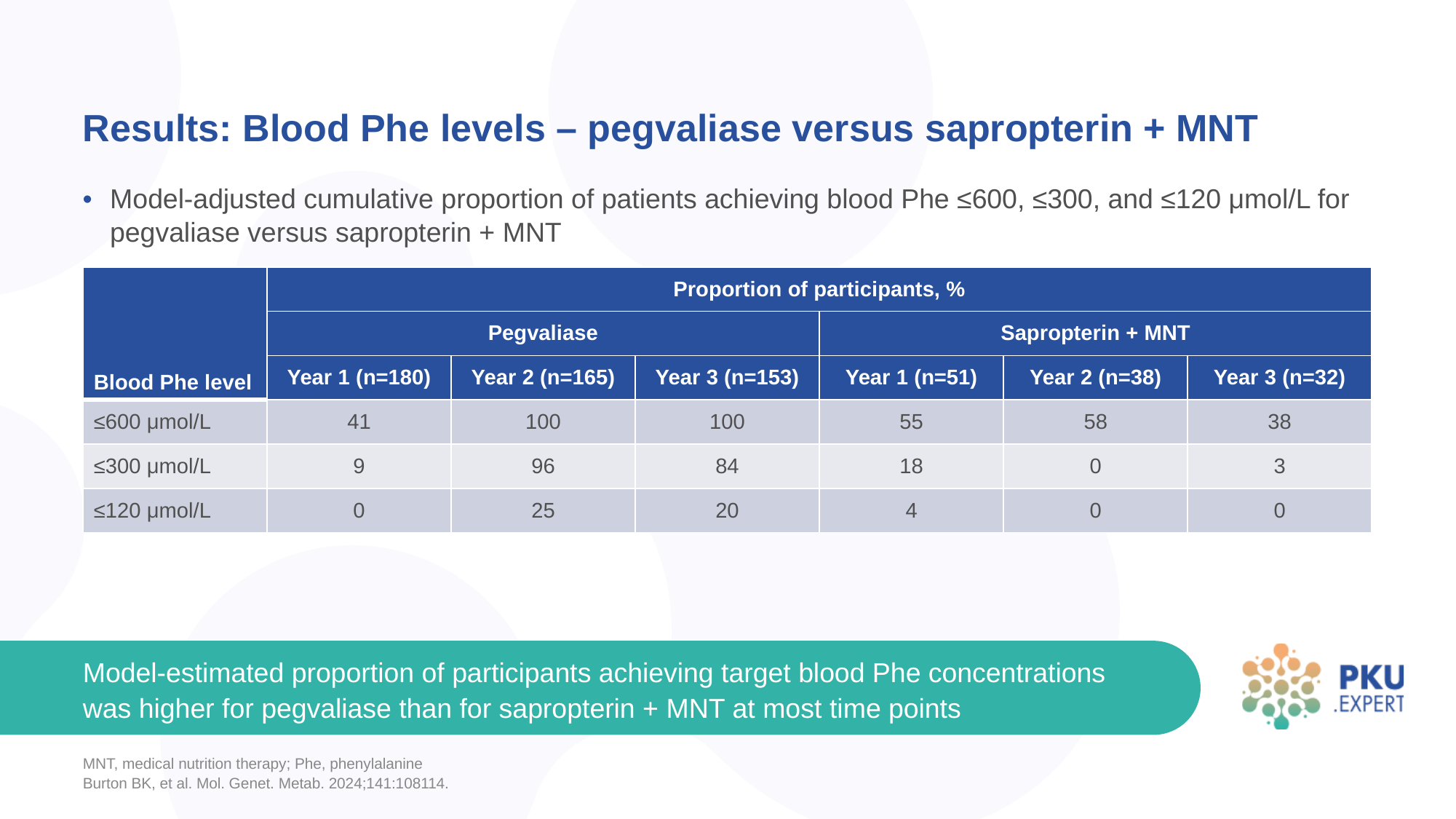

# Results: Blood Phe levels – pegvaliase versus sapropterin + MNT
Model-adjusted cumulative proportion of patients achieving blood Phe ≤600, ≤300, and ≤120 μmol/L for pegvaliase versus sapropterin + MNT
| Blood Phe level | Proportion of participants, % |  |  |  |  |  |
| --- | --- | --- | --- | --- | --- | --- |
|  | Pegvaliase |  |  | Sapropterin + MNT |  |  |
|  | Year 1 (n=180) | Year 2 (n=165) | Year 3 (n=153) | Year 1 (n=51) | Year 2 (n=38) | Year 3 (n=32) |
| ≤600 μmol/L | 41 | 100 | 100 | 55 | 58 | 38 |
| ≤300 μmol/L | 9 | 96 | 84 | 18 | 0 | 3 |
| ≤120 μmol/L | 0 | 25 | 20 | 4 | 0 | 0 |
Model-estimated proportion of participants achieving target blood Phe concentrations was higher for pegvaliase than for sapropterin + MNT at most time points
MNT, medical nutrition therapy; Phe, phenylalanine
Burton BK, et al. Mol. Genet. Metab. 2024;141:108114.